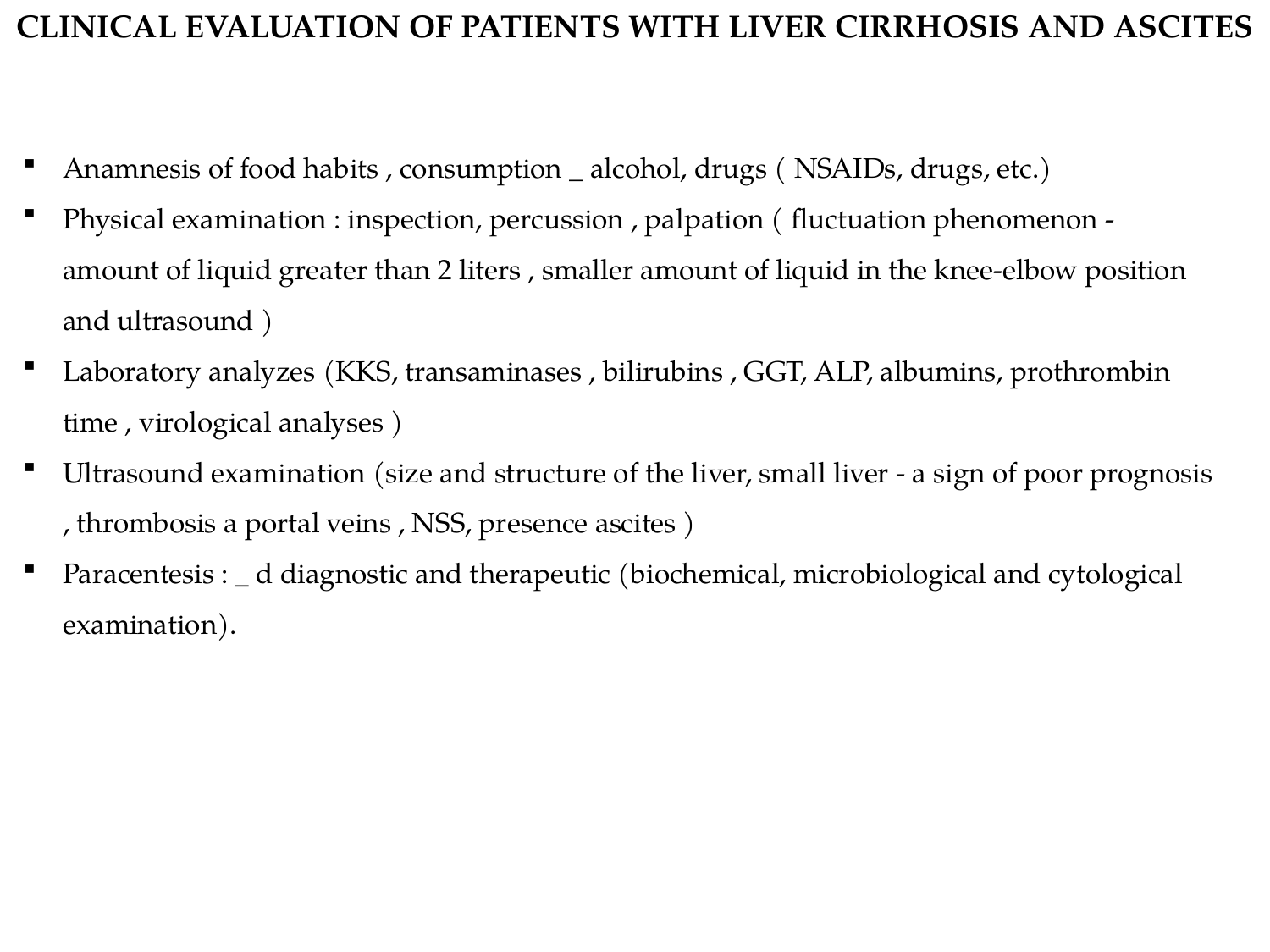

CLINICAL EVALUATION OF PATIENTS WITH LIVER CIRRHOSIS AND ASCITES

Anamnesis of food habits , consumption _ alcohol, drugs ( NSAIDs, drugs, etc.)
Physical examination : inspection, percussion , palpation ( fluctuation phenomenon - amount of liquid greater than 2 liters , smaller amount of liquid in the knee-elbow position and ultrasound )
Laboratory analyzes (KKS, transaminases , bilirubins , GGT, ALP, albumins, prothrombin time , virological analyses )
Ultrasound examination (size and structure of the liver, small liver - a sign of poor prognosis , thrombosis a portal veins , NSS, presence ascites )
Paracentesis : _ d diagnostic and therapeutic (biochemical, microbiological and cytological examination).